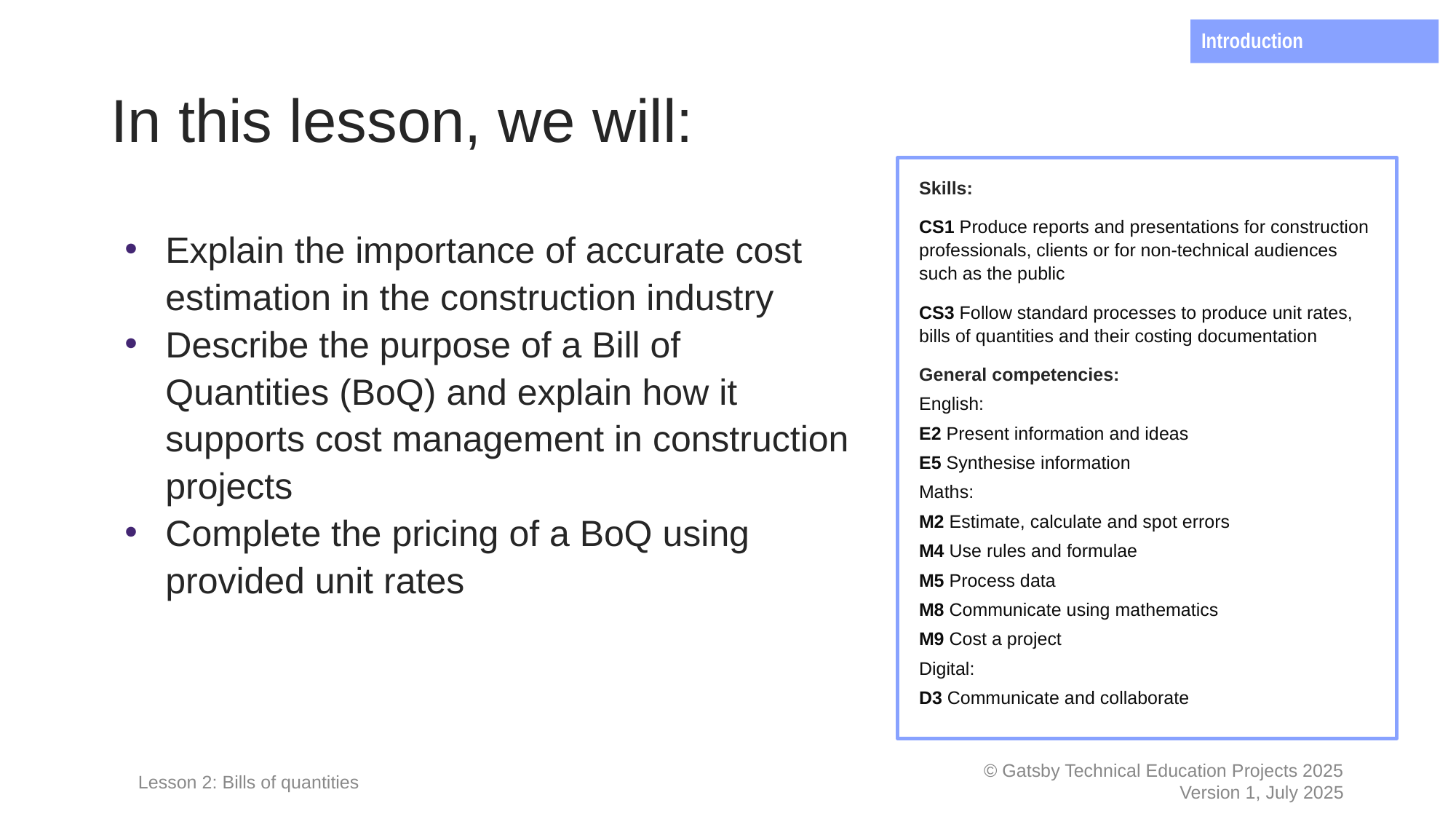

Introduction
# In this lesson, we will:
Skills:
CS1 Produce reports and presentations for construction professionals, clients or for non-technical audiences such as the public
CS3 Follow standard processes to produce unit rates, bills of quantities and their costing documentation
General competencies:
English:
E2 Present information and ideas
E5 Synthesise information
Maths:
M2 Estimate, calculate and spot errors
M4 Use rules and formulae
M5 Process data
M8 Communicate using mathematics
M9 Cost a project
Digital:
D3 Communicate and collaborate
Explain the importance of accurate cost estimation in the construction industry
Describe the purpose of a Bill of Quantities (BoQ) and explain how it supports cost management in construction projects
Complete the pricing of a BoQ using provided unit rates
Lesson 2: Bills of quantities